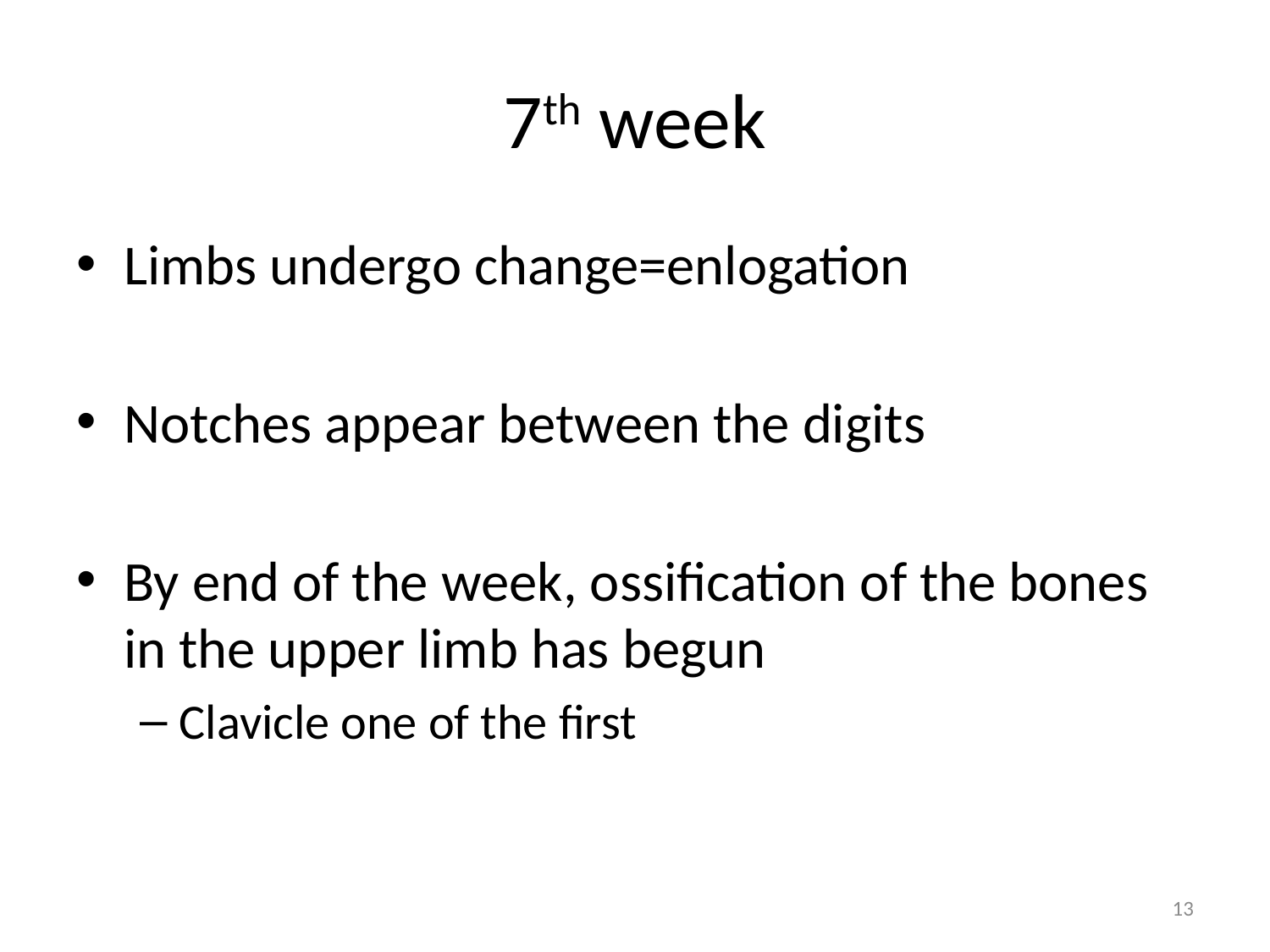

# 7th week
Limbs undergo change=enlogation

Notches appear between the digits

By end of the week, ossification of the bones in the upper limb has begun
Clavicle one of the first
13